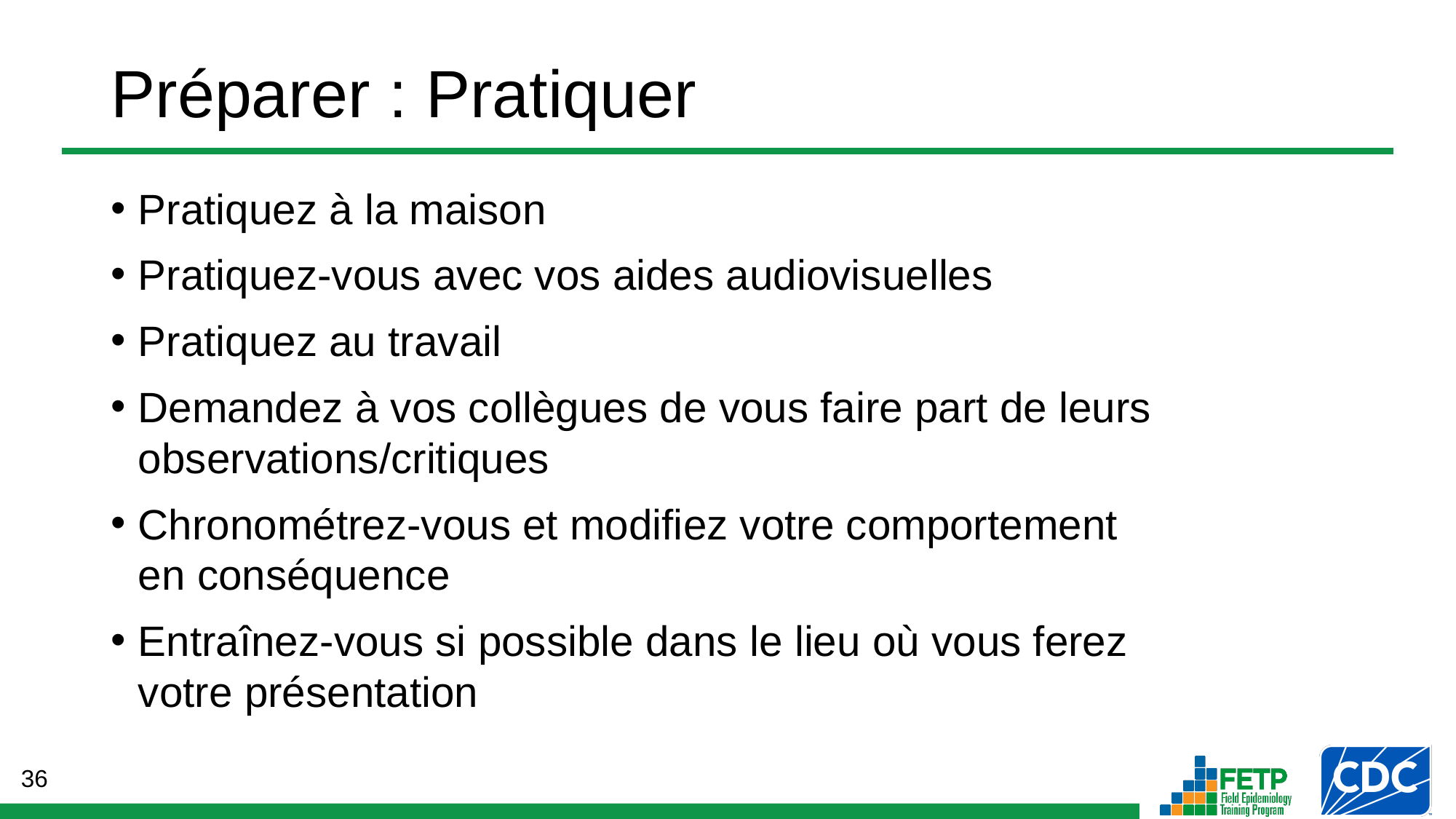

# Préparer : Pratiquer
Pratiquez à la maison
Pratiquez-vous avec vos aides audiovisuelles
Pratiquez au travail
Demandez à vos collègues de vous faire part de leurs observations/critiques
Chronométrez-vous et modifiez votre comportement
en conséquence
Entraînez-vous si possible dans le lieu où vous ferez
votre présentation